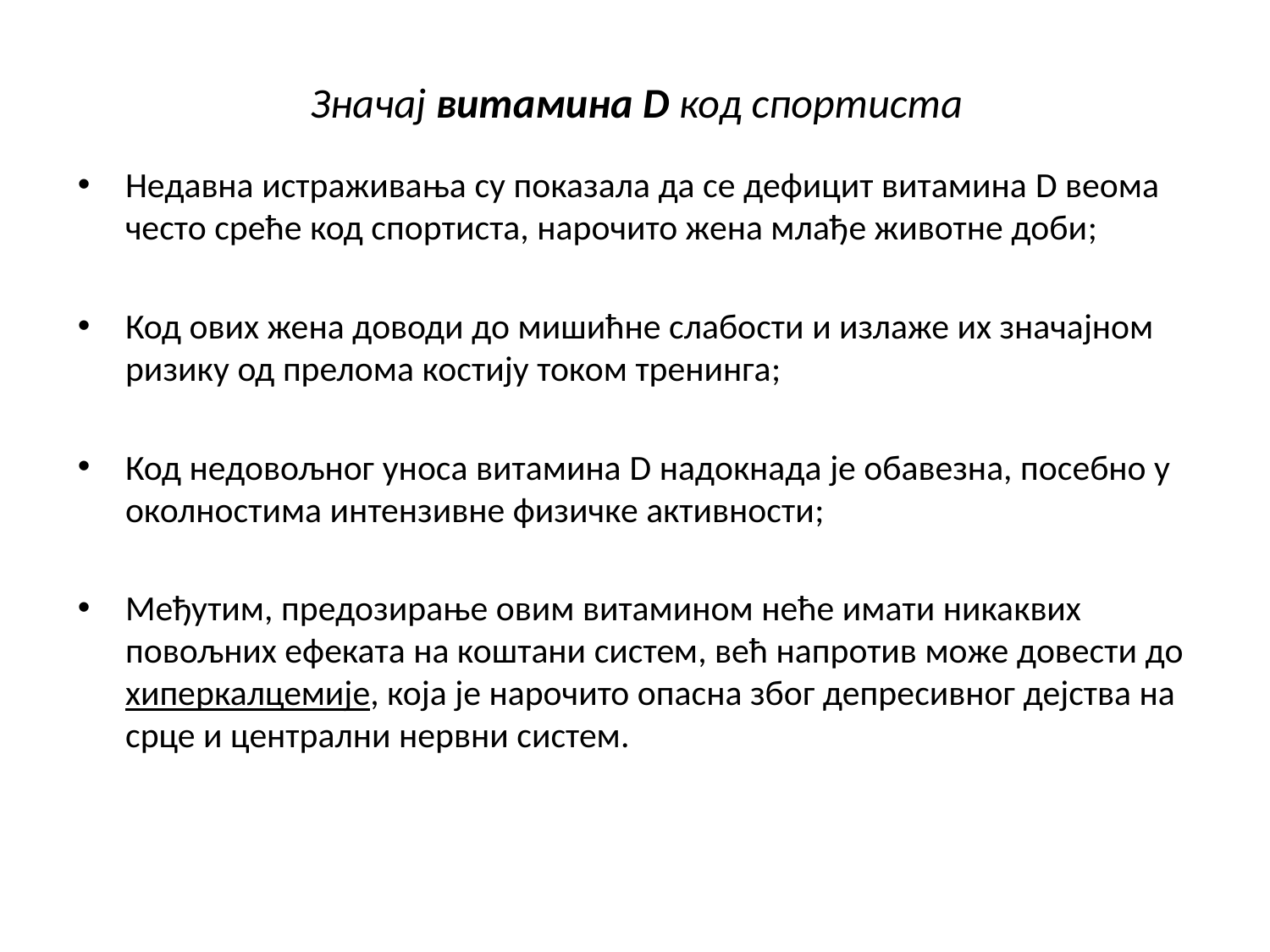

# Значај витамина D код спортиста
Недавна истраживања су показала да се дефицит витамина D веома често среће код спортиста, нарочито жена млађе животне доби;

Код ових жена доводи до мишићне слабости и излаже их значајном ризику од прелома костију током тренинга;

Код недовољног уноса витамина D надокнада је обавезна, посебно у околностима интензивне физичке активности;

Међутим, предозирање овим витамином неће имати никаквих повољних ефеката на коштани систем, већ напротив може довести до хиперкалцемије, која је нарочито опасна због депресивног дејства на срце и централни нервни систем.